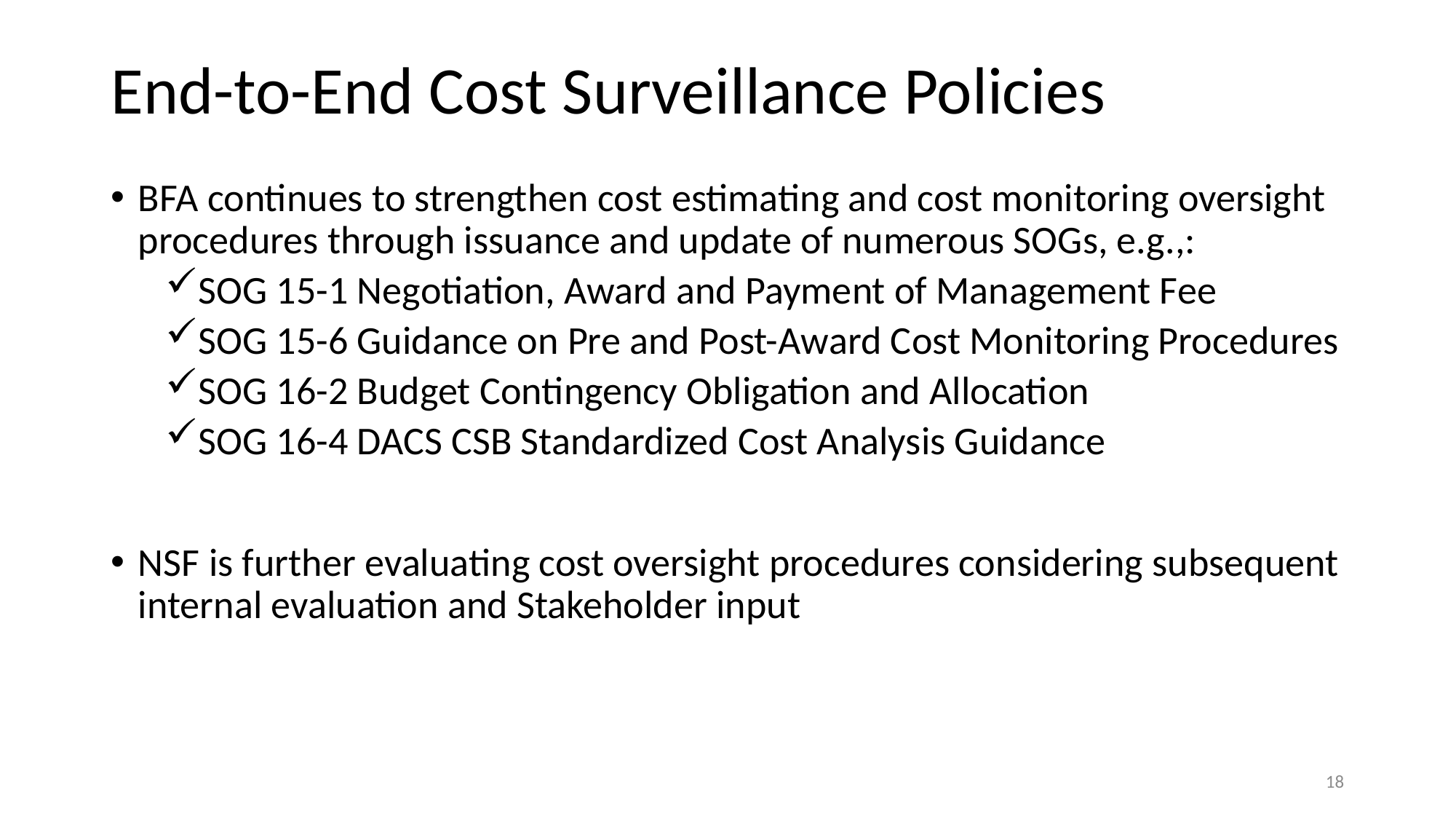

# End-to-End Cost Surveillance Policies
BFA continues to strengthen cost estimating and cost monitoring oversight procedures through issuance and update of numerous SOGs, e.g.,:
SOG 15-1 Negotiation, Award and Payment of Management Fee
SOG 15-6 Guidance on Pre and Post-Award Cost Monitoring Procedures
SOG 16-2 Budget Contingency Obligation and Allocation
SOG 16-4 DACS CSB Standardized Cost Analysis Guidance

NSF is further evaluating cost oversight procedures considering subsequent internal evaluation and Stakeholder input
18